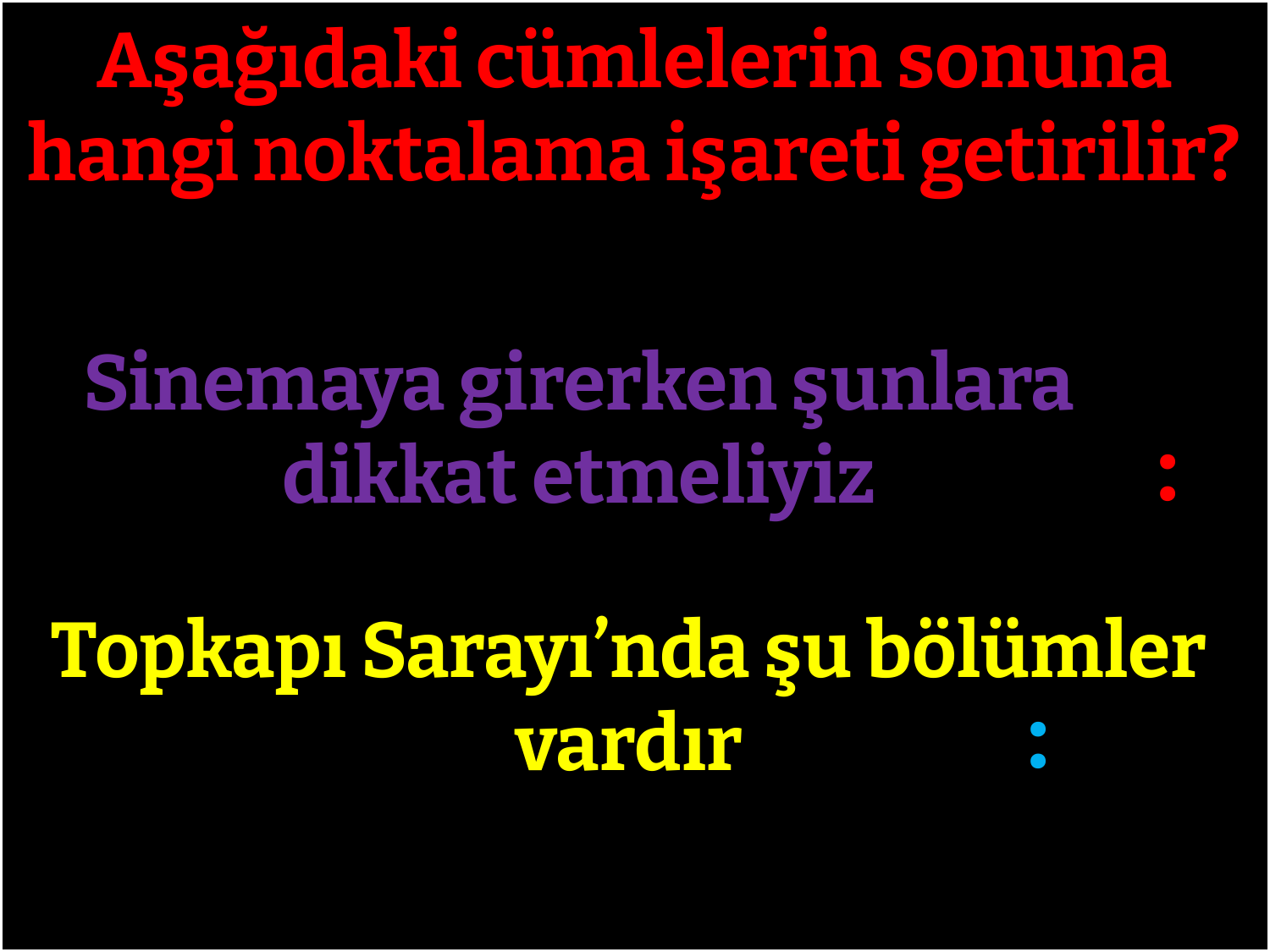

Aşağıdaki cümlelerin sonuna hangi noktalama işareti getirilir?
#
Sinemaya girerken şunlara dikkat etmeliyiz
:
Topkapı Sarayı’nda şu bölümler vardır
: